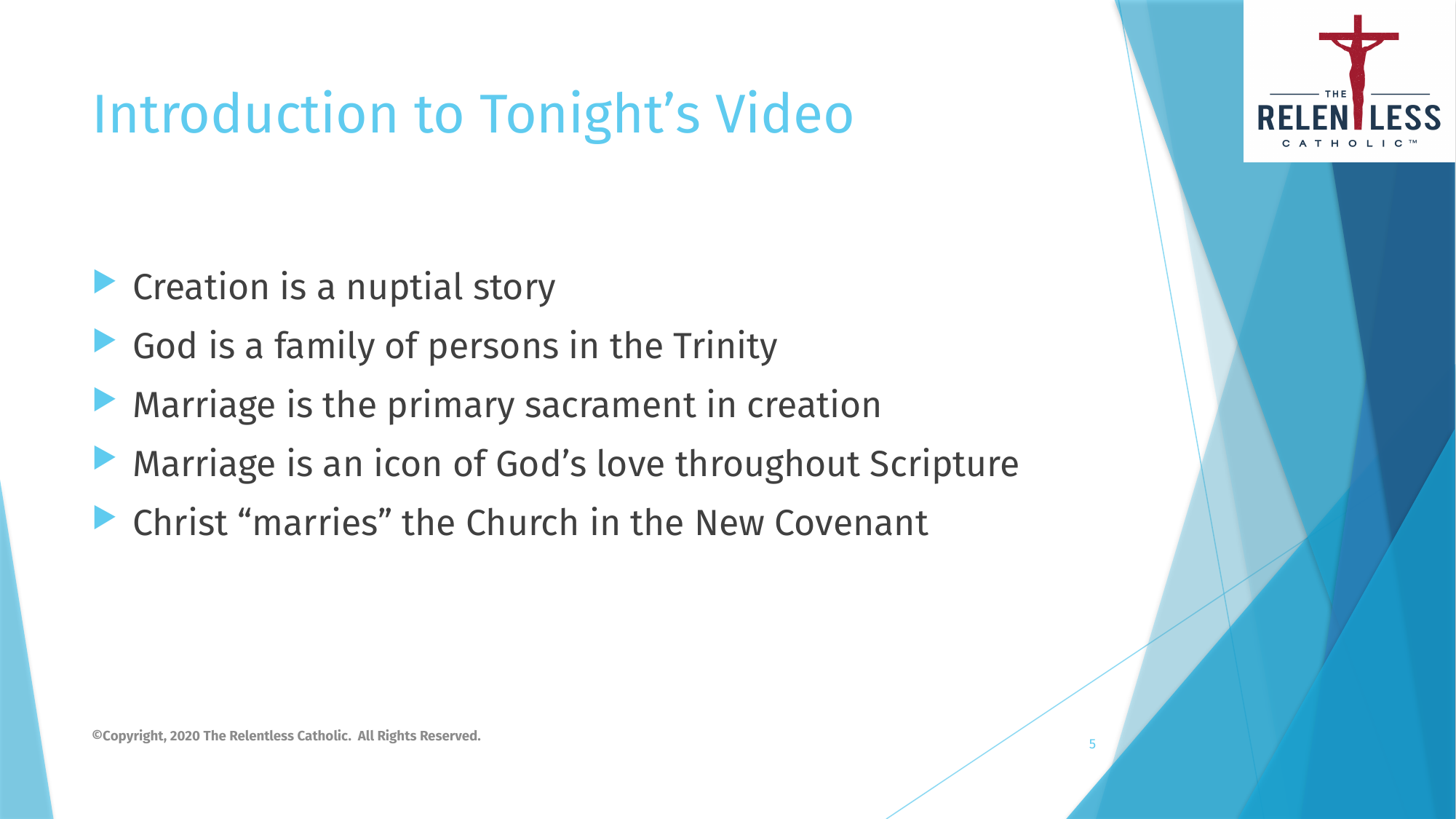

# Introduction to Tonight’s Video
Creation is a nuptial story
God is a family of persons in the Trinity
Marriage is the primary sacrament in creation
Marriage is an icon of God’s love throughout Scripture
Christ “marries” the Church in the New Covenant
©Copyright, 2020 The Relentless Catholic.  All Rights Reserved.

5